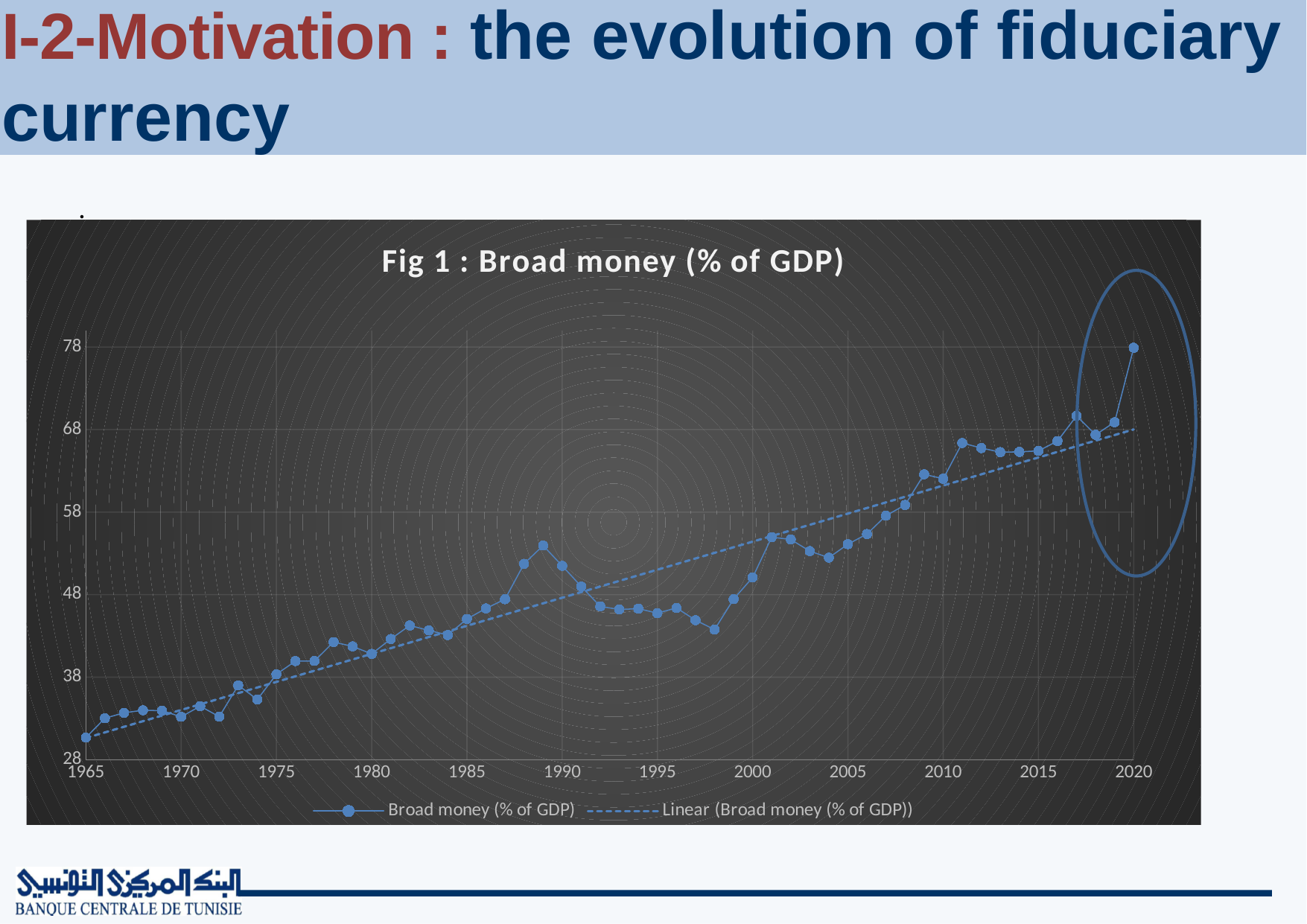

# I-2-Motivation : the evolution of fiduciary currency

.

### Chart: Fig 1 : Broad money (% of GDP)

| Category | Broad money (% of GDP) |
|---|---|